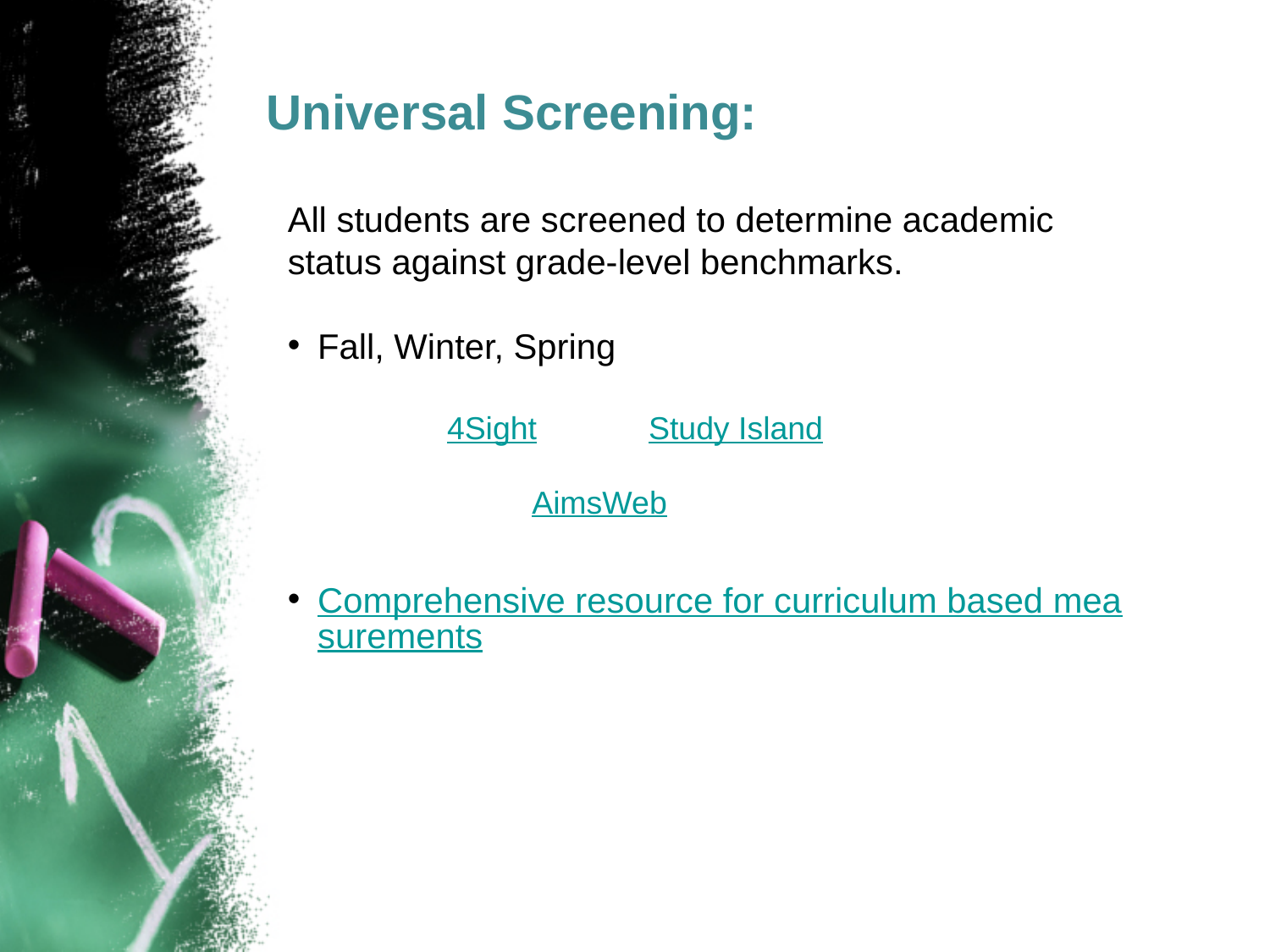

Universal Screening:
All students are screened to determine academic status against grade-level benchmarks.

Fall, Winter, Spring

Comprehensive resource for curriculum based measurements

4Sight

Study Island

AimsWeb